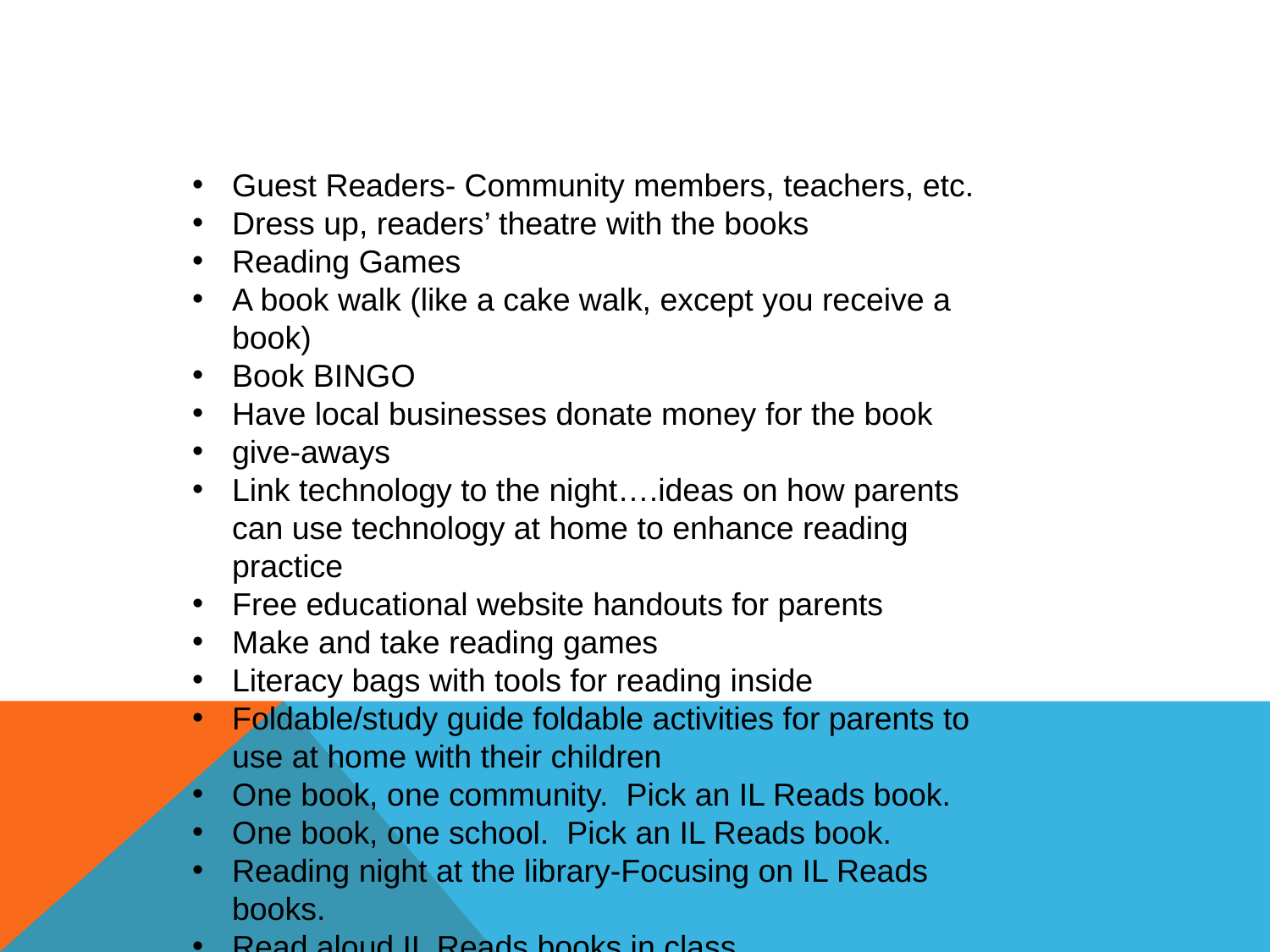

Guest Readers- Community members, teachers, etc.
Dress up, readers’ theatre with the books
Reading Games
A book walk (like a cake walk, except you receive a book)
Book BINGO
Have local businesses donate money for the book
give-aways
Link technology to the night….ideas on how parents can use technology at home to enhance reading practice
Free educational website handouts for parents
Make and take reading games
Literacy bags with tools for reading inside
Foldable/study guide foldable activities for parents to use at home with their children
One book, one community.  Pick an IL Reads book.
One book, one school.  Pick an IL Reads book.
Reading night at the library-Focusing on IL Reads books.
Read aloud IL Reads books in class.
Journal writing related to IL Reads books.